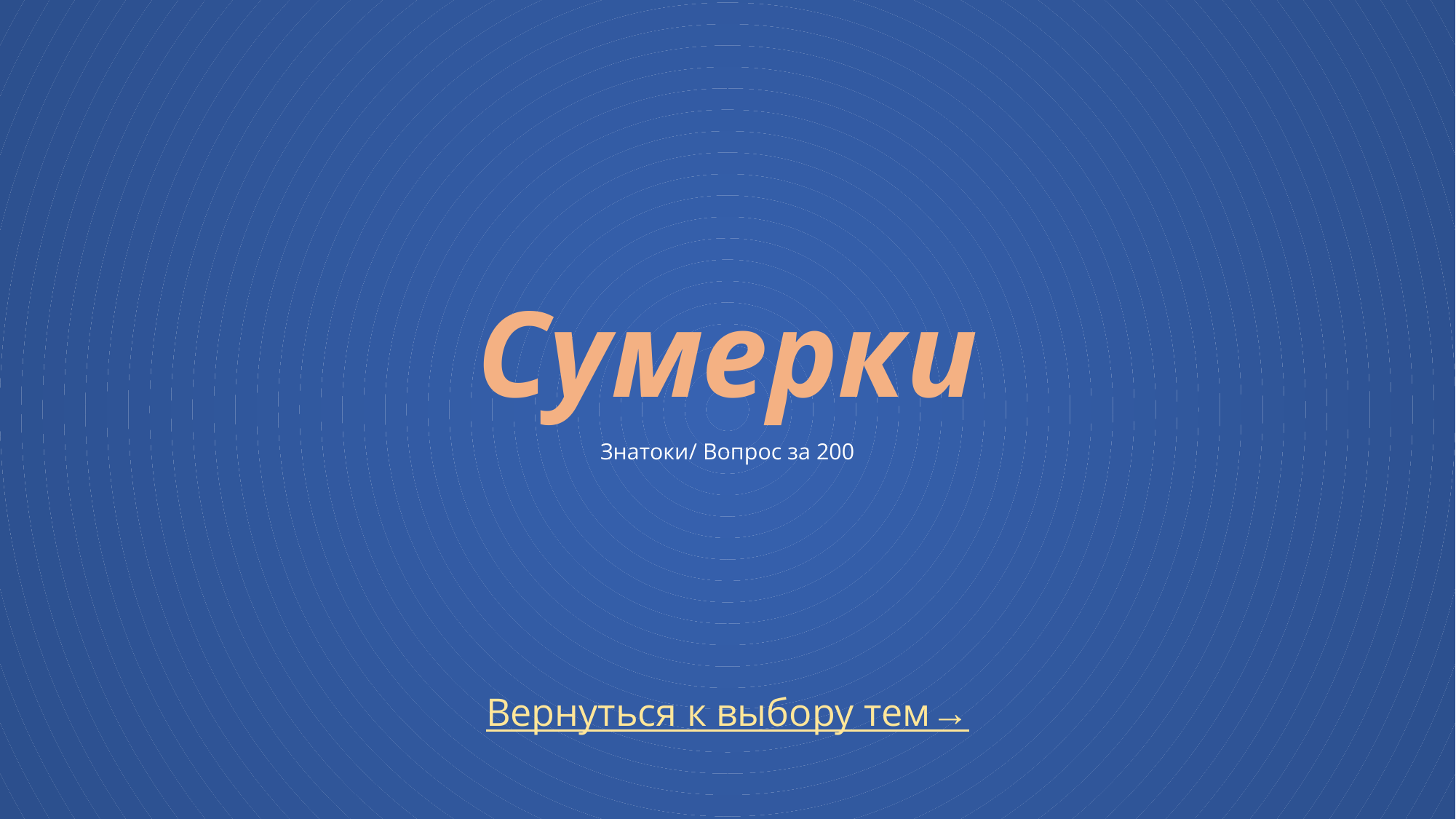

# Сумерки Знатоки/ Вопрос за 200
Вернуться к выбору тем→